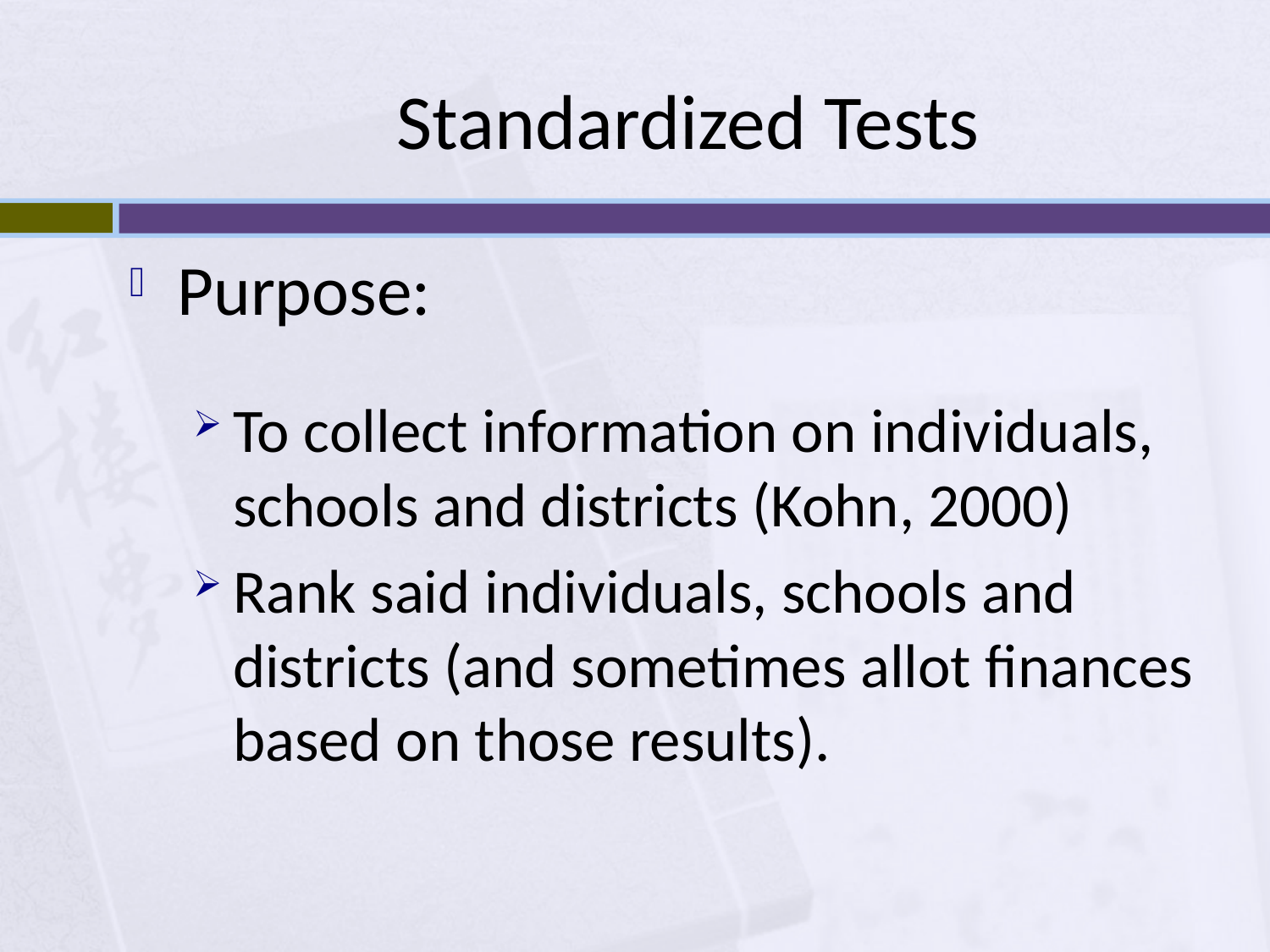

# Standardized Tests
Purpose:

To collect information on individuals, schools and districts (Kohn, 2000)
Rank said individuals, schools and districts (and sometimes allot finances based on those results).